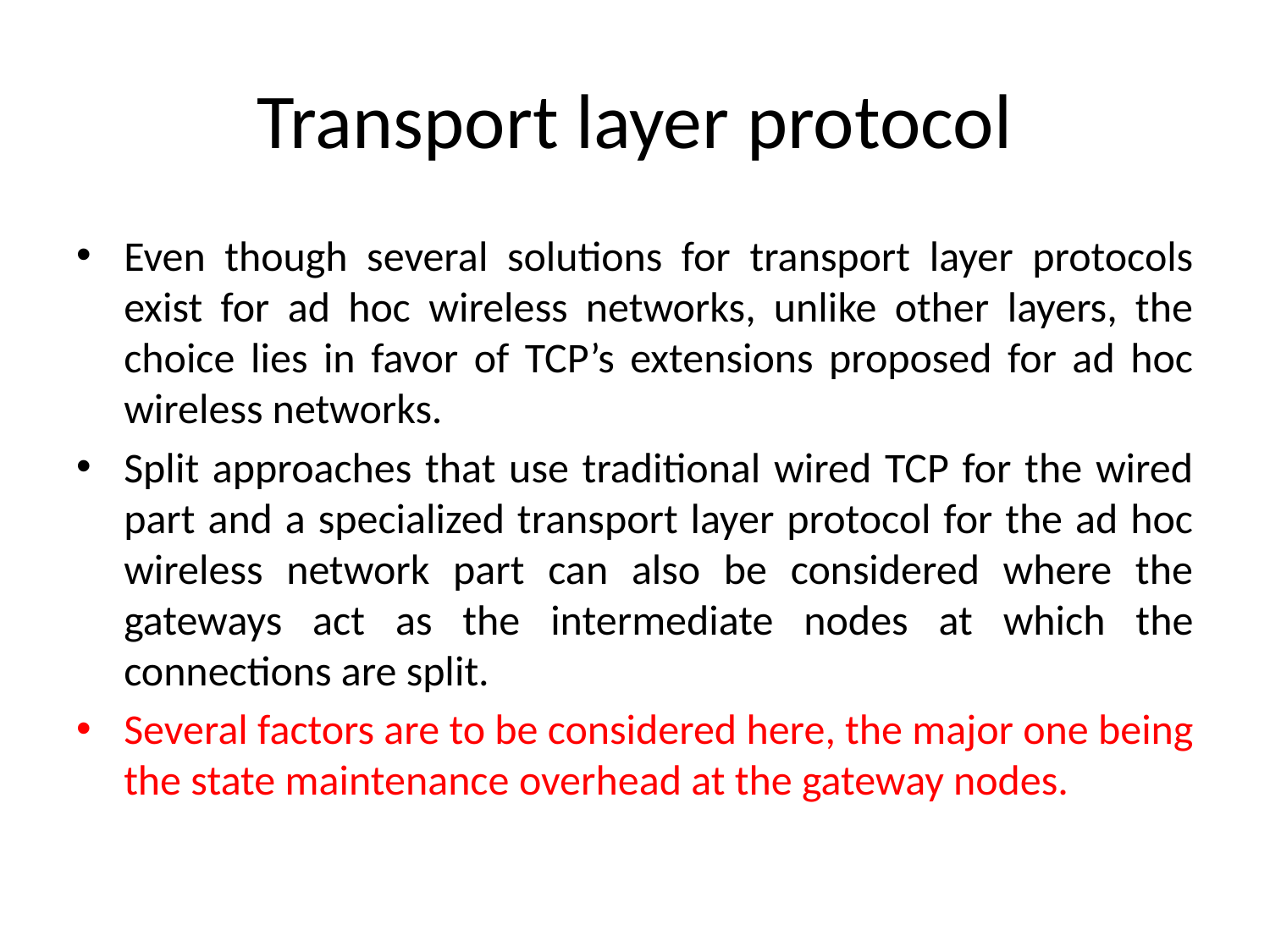

# Transport layer protocol
Even though several solutions for transport layer protocols exist for ad hoc wireless networks, unlike other layers, the choice lies in favor of TCP’s extensions proposed for ad hoc wireless networks.
Split approaches that use traditional wired TCP for the wired part and a specialized transport layer protocol for the ad hoc wireless network part can also be considered where the gateways act as the intermediate nodes at which the connections are split.
Several factors are to be considered here, the major one being the state maintenance overhead at the gateway nodes.